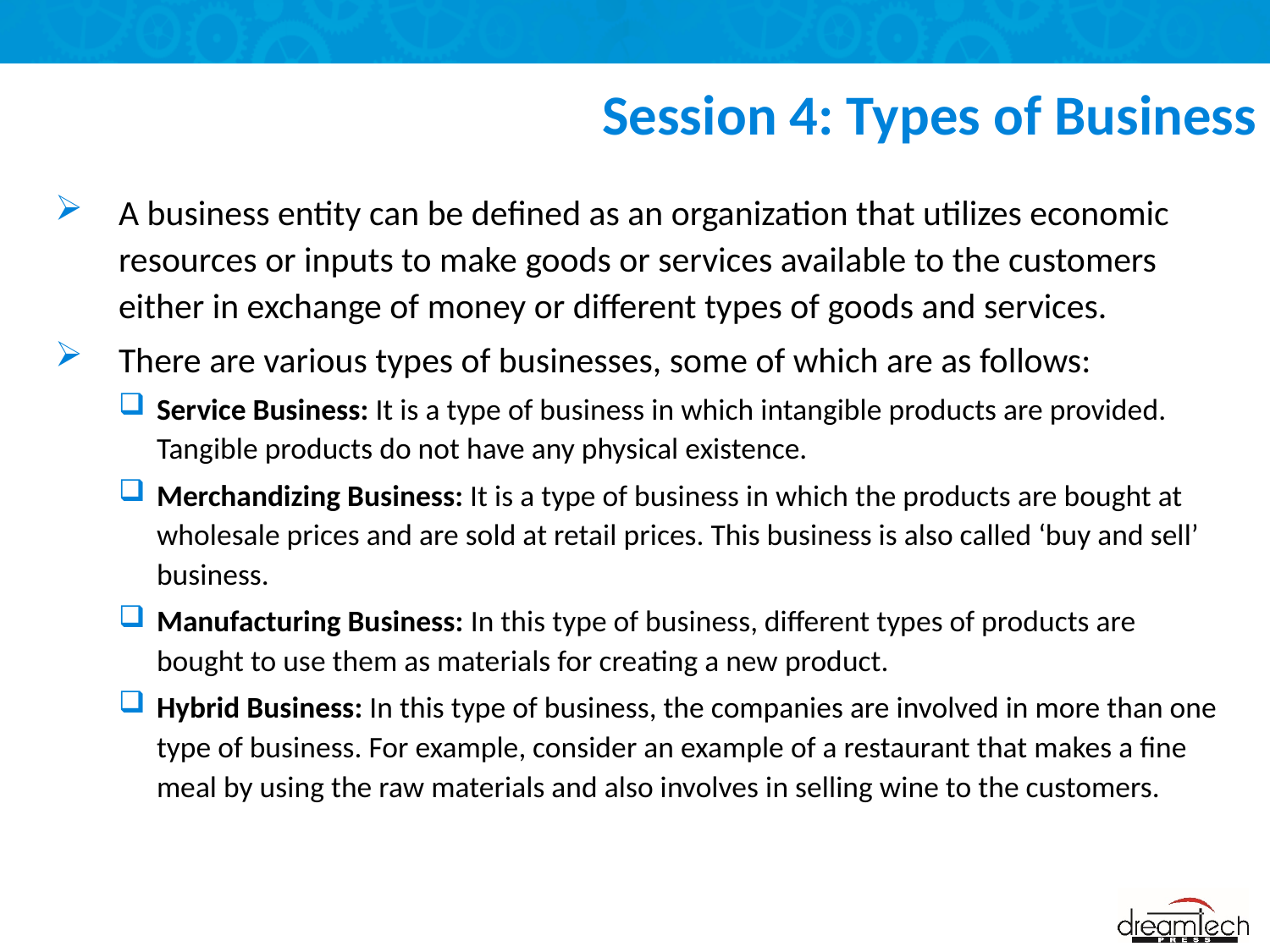

# Session 4: Types of Business
A business entity can be defined as an organization that utilizes economic resources or inputs to make goods or services available to the customers either in exchange of money or different types of goods and services.
There are various types of businesses, some of which are as follows:
Service Business: It is a type of business in which intangible products are provided. Tangible products do not have any physical existence.
Merchandizing Business: It is a type of business in which the products are bought at wholesale prices and are sold at retail prices. This business is also called ‘buy and sell’ business.
Manufacturing Business: In this type of business, different types of products are bought to use them as materials for creating a new product.
Hybrid Business: In this type of business, the companies are involved in more than one type of business. For example, consider an example of a restaurant that makes a fine meal by using the raw materials and also involves in selling wine to the customers.